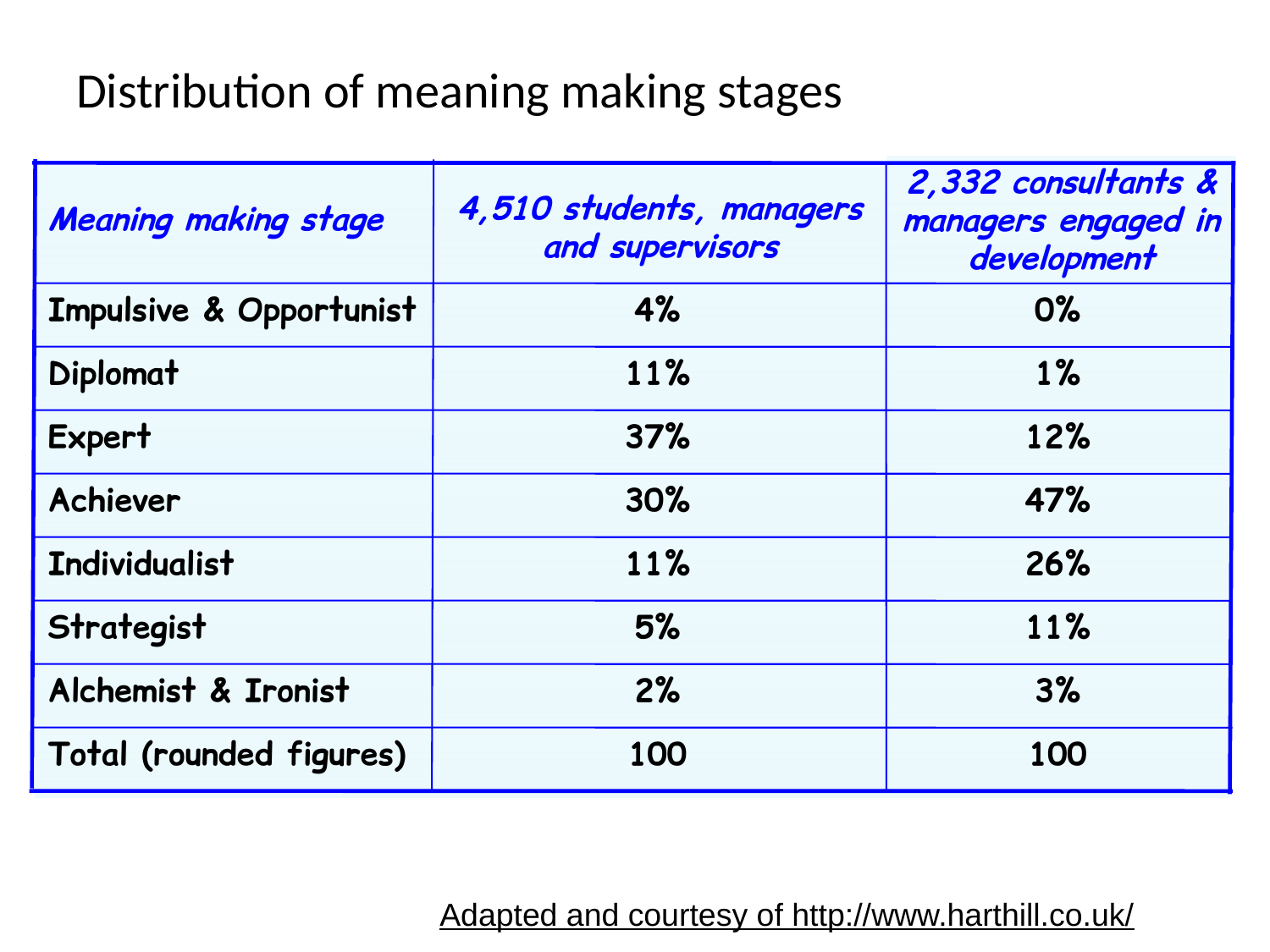

# Distribution of meaning making stages
2,332 consultants & managers engaged in development

Meaning making stage

4,510 students, managers and supervisors

Impulsive & Opportunist
4%
0%

Diplomat
11%
1%

Expert
37%
12%

Achiever
30%
47%

Individualist
11%
26%

Strategist
5%
11%

Alchemist & Ironist
2%
3%

Total (rounded figures)
100
100

Adapted and courtesy of http://www.harthill.co.uk/